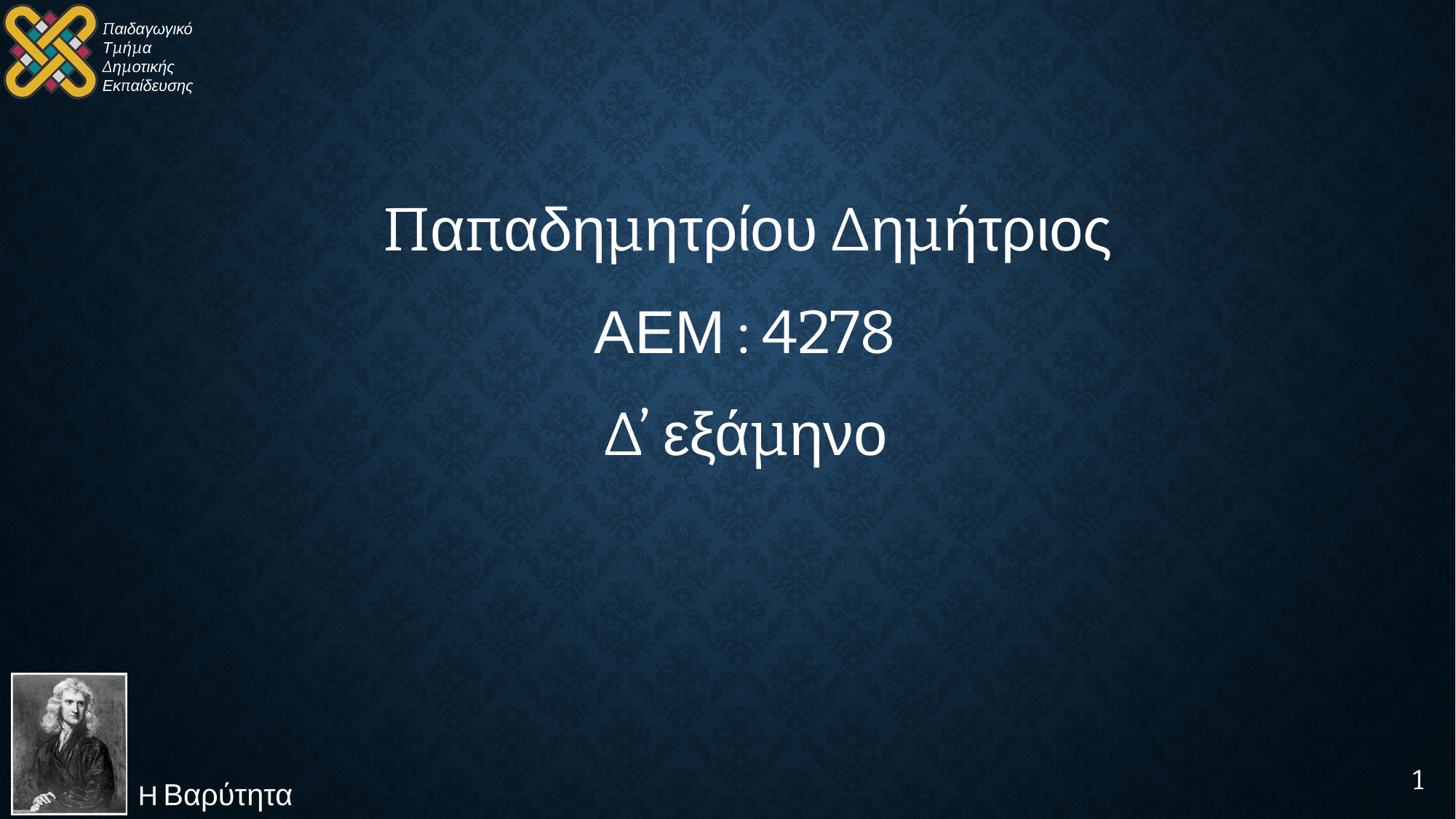

Παπαδημητρίου Δημήτριος
ΑΕΜ : 4278
Δ’ εξάμηνο
1
Η Βαρύτητα